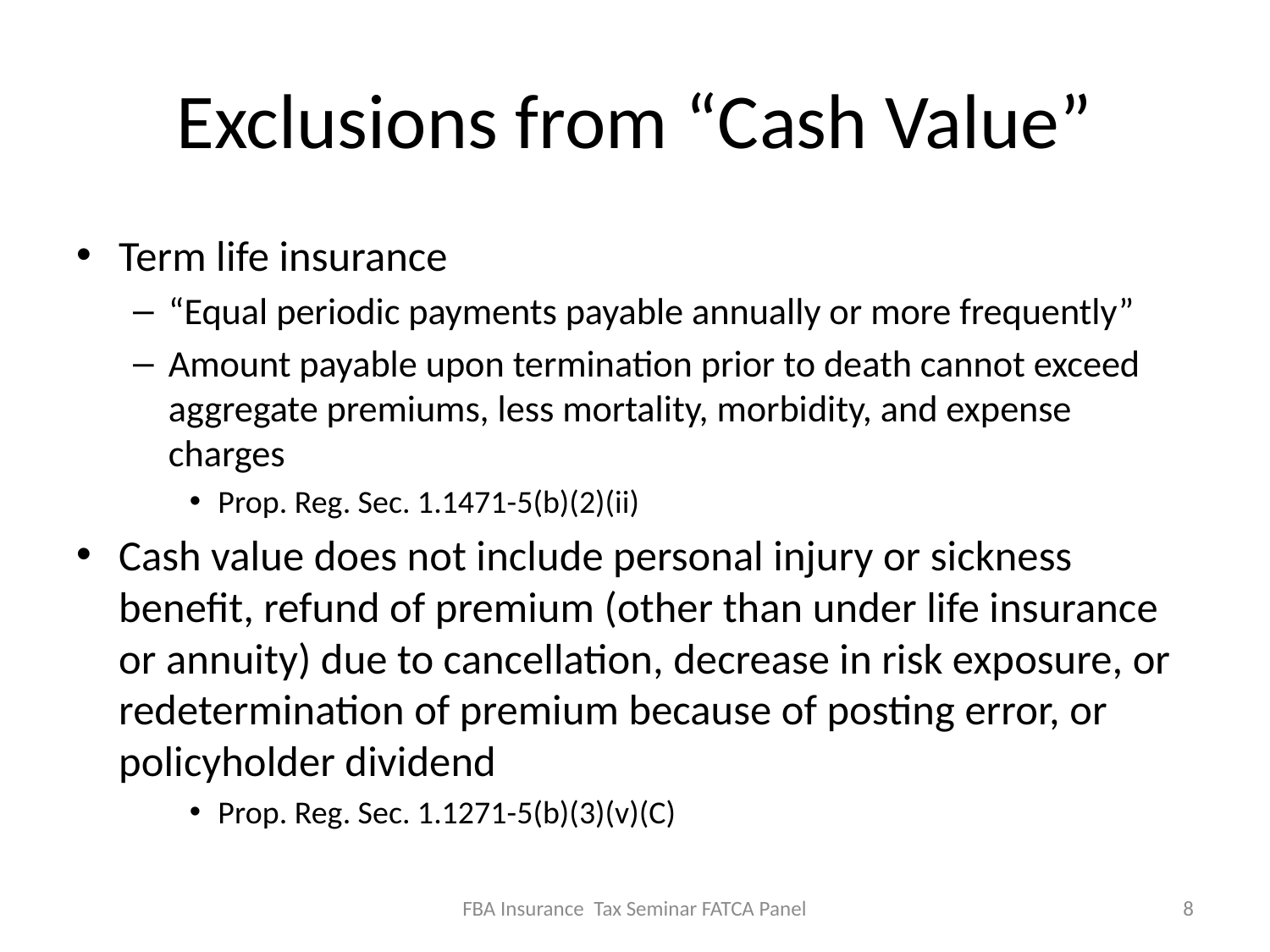

# Exclusions from “Cash Value”
Term life insurance
“Equal periodic payments payable annually or more frequently”
Amount payable upon termination prior to death cannot exceed aggregate premiums, less mortality, morbidity, and expense charges
Prop. Reg. Sec. 1.1471-5(b)(2)(ii)
Cash value does not include personal injury or sickness benefit, refund of premium (other than under life insurance or annuity) due to cancellation, decrease in risk exposure, or redetermination of premium because of posting error, or policyholder dividend
Prop. Reg. Sec. 1.1271-5(b)(3)(v)(C)
FBA Insurance  Tax Seminar FATCA Panel
8